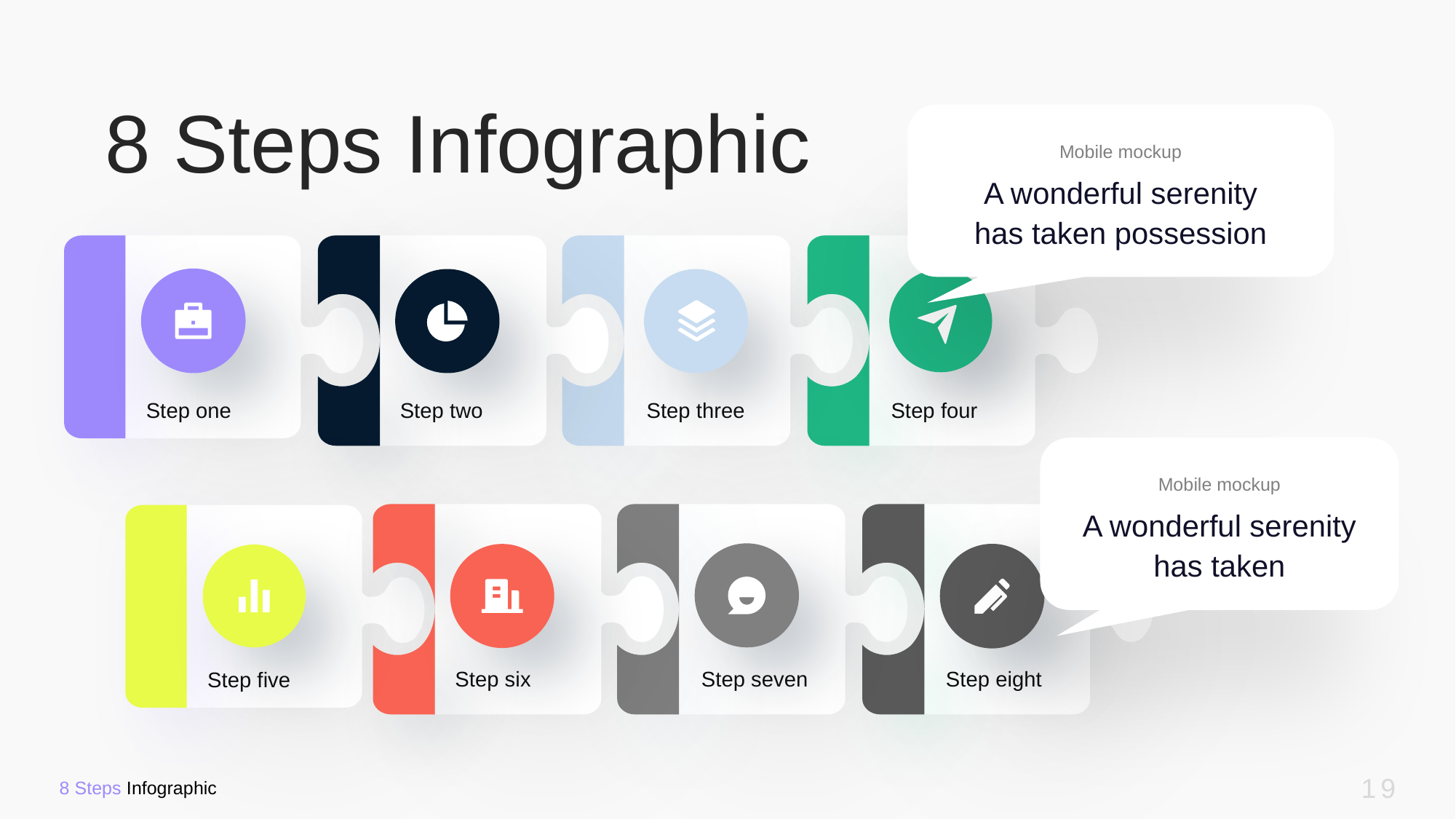

8 Steps Infographic

Mobile mockup
A wonderful serenity has taken possession

Step one
Step two
Step three
Step four

Mobile mockup
A wonderful serenity has taken

Step six
Step seven
Step eight
Step five